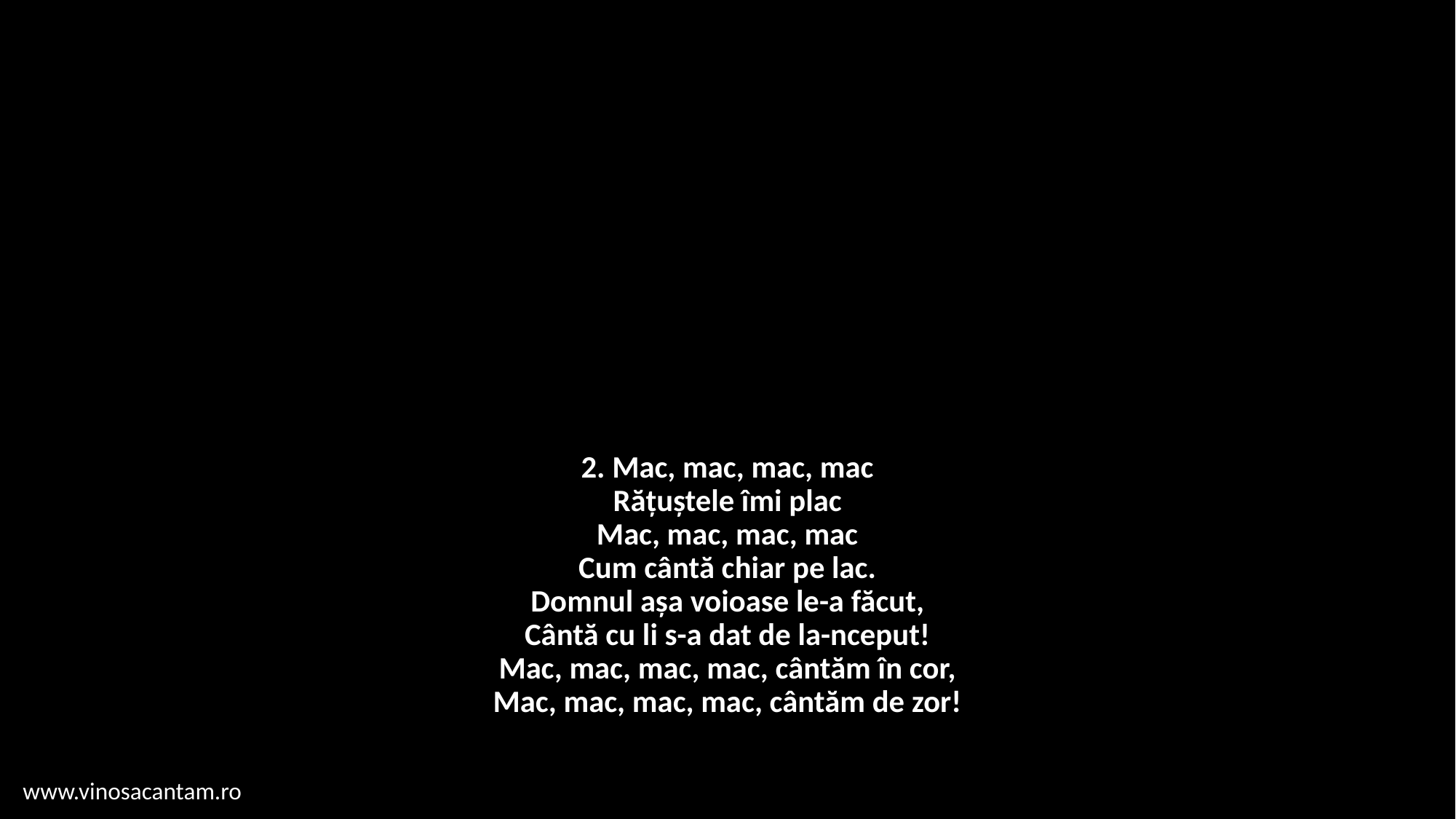

# 2. Mac, mac, mac, mac Rățuștele îmi plac Mac, mac, mac, mac Cum cântă chiar pe lac. Domnul așa voioase le-a făcut, Cântă cu li s-a dat de la-nceput! Mac, mac, mac, mac, cântăm în cor, Mac, mac, mac, mac, cântăm de zor!
www.vinosacantam.ro